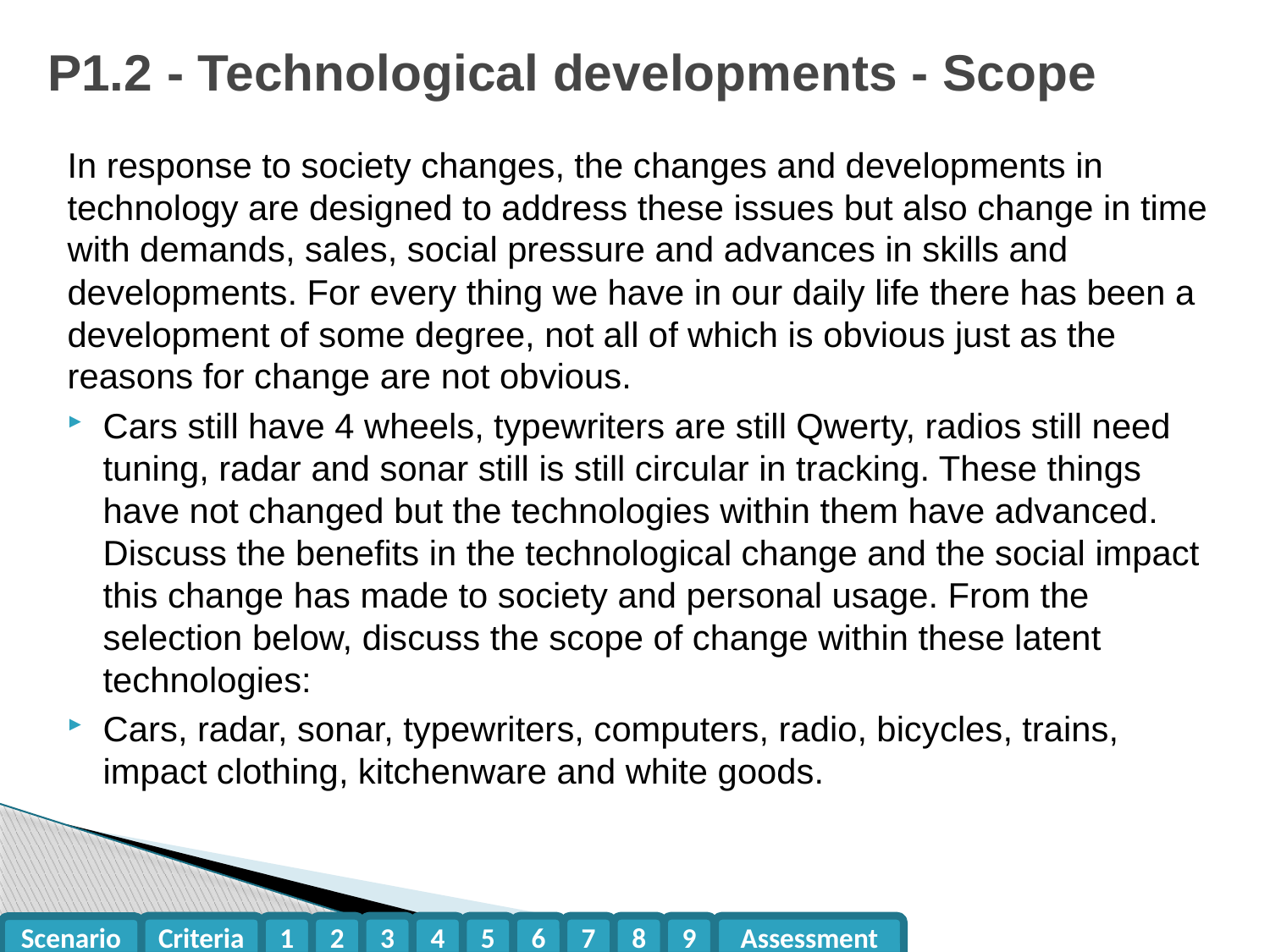

# P1.2 - Technological developments - Scope
In response to society changes, the changes and developments in technology are designed to address these issues but also change in time with demands, sales, social pressure and advances in skills and developments. For every thing we have in our daily life there has been a development of some degree, not all of which is obvious just as the reasons for change are not obvious.
Cars still have 4 wheels, typewriters are still Qwerty, radios still need tuning, radar and sonar still is still circular in tracking. These things have not changed but the technologies within them have advanced. Discuss the benefits in the technological change and the social impact this change has made to society and personal usage. From the selection below, discuss the scope of change within these latent technologies:
Cars, radar, sonar, typewriters, computers, radio, bicycles, trains, impact clothing, kitchenware and white goods.